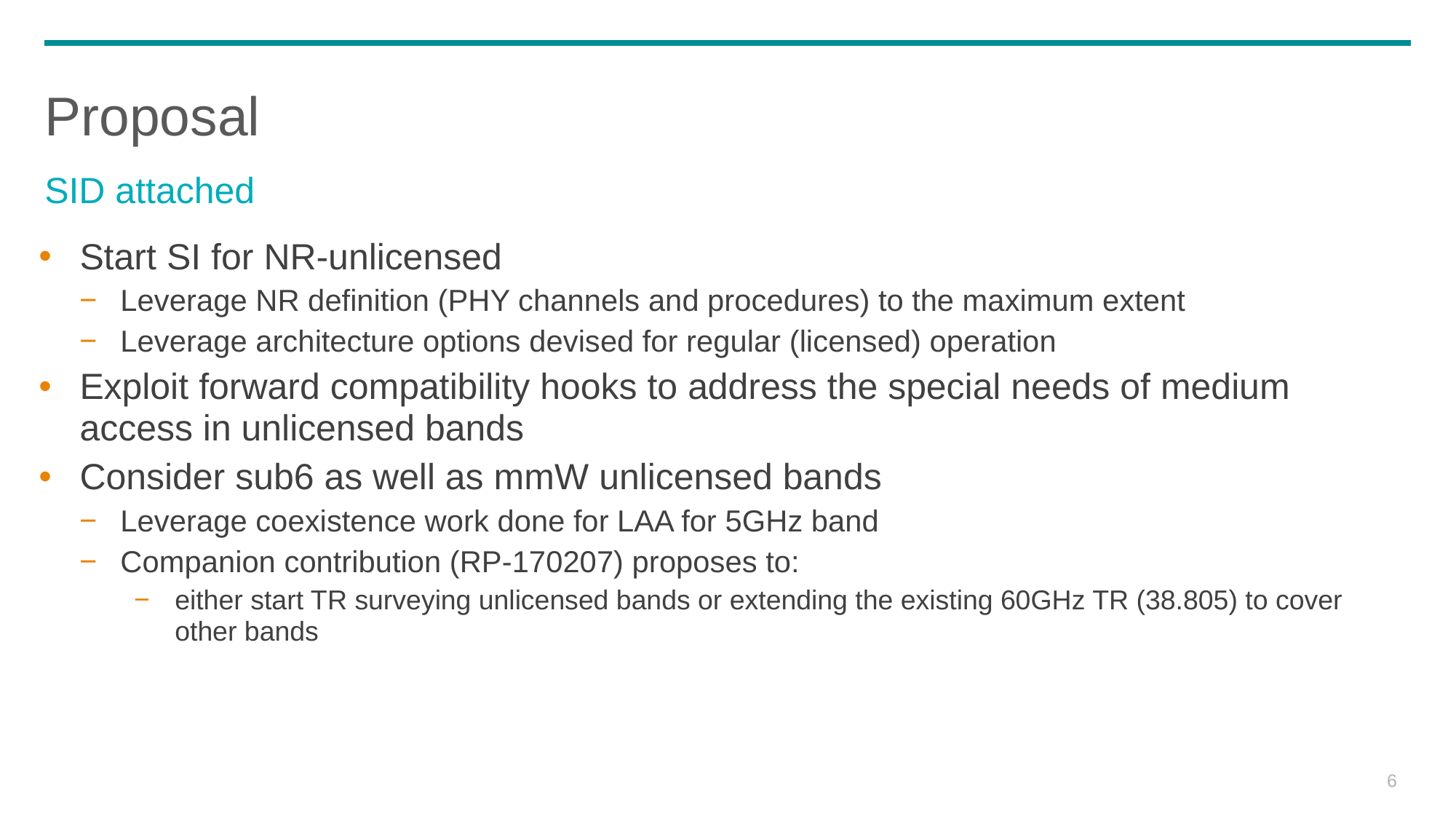

# Proposal
SID attached
Start SI for NR-unlicensed
Leverage NR definition (PHY channels and procedures) to the maximum extent
Leverage architecture options devised for regular (licensed) operation
Exploit forward compatibility hooks to address the special needs of medium access in unlicensed bands
Consider sub6 as well as mmW unlicensed bands
Leverage coexistence work done for LAA for 5GHz band
Companion contribution (RP-170207) proposes to:
either start TR surveying unlicensed bands or extending the existing 60GHz TR (38.805) to cover other bands

6